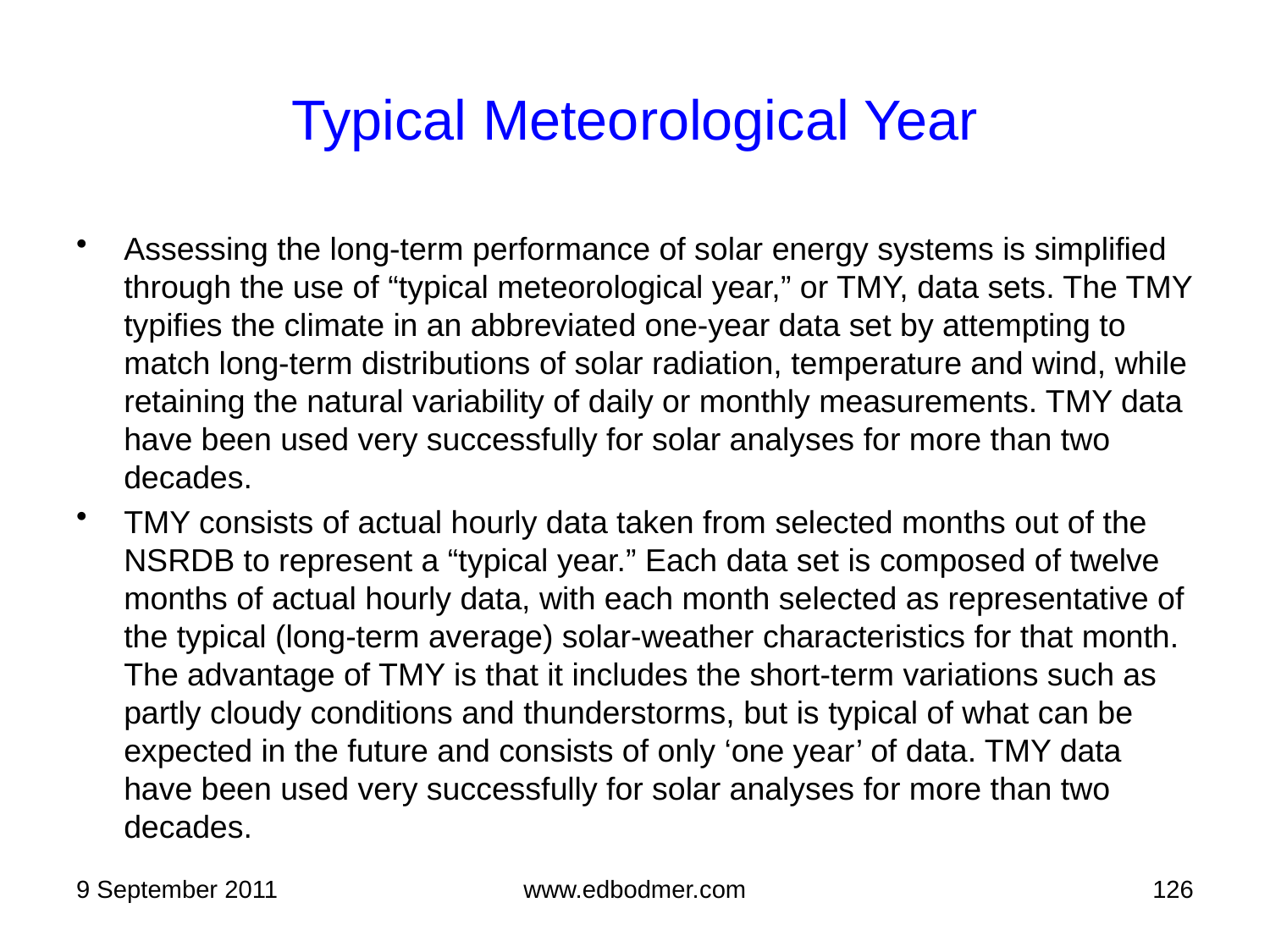

# Typical Meteorological Year
Assessing the long-term performance of solar energy systems is simplified through the use of “typical meteorological year,” or TMY, data sets. The TMY typifies the climate in an abbreviated one-year data set by attempting to match long-term distributions of solar radiation, temperature and wind, while retaining the natural variability of daily or monthly measurements. TMY data have been used very successfully for solar analyses for more than two decades.
TMY consists of actual hourly data taken from selected months out of the NSRDB to represent a “typical year.” Each data set is composed of twelve months of actual hourly data, with each month selected as representative of the typical (long-term average) solar-weather characteristics for that month. The advantage of TMY is that it includes the short-term variations such as partly cloudy conditions and thunderstorms, but is typical of what can be expected in the future and consists of only ‘one year’ of data. TMY data have been used very successfully for solar analyses for more than two decades.
9 September 2011
www.edbodmer.com
126